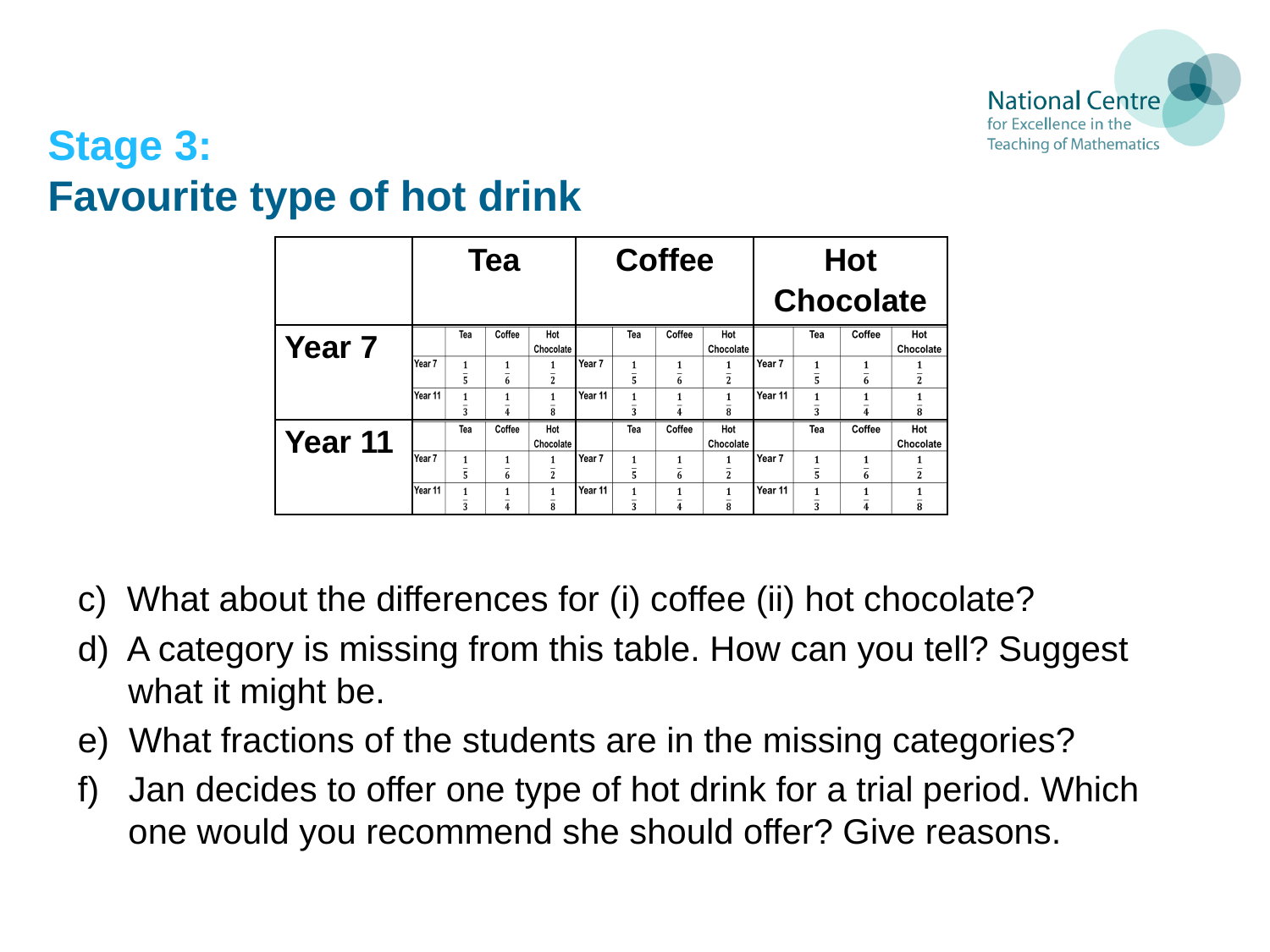

# Stage 3: Favourite type of hot drink

c)  What about the differences for (i) coffee (ii) hot chocolate?
d)  A category is missing from this table. How can you tell? Suggest what it might be.
e)  What fractions of the students are in the missing categories?
f)   Jan decides to offer one type of hot drink for a trial period. Which one would you recommend she should offer? Give reasons.

|  | Tea | Coffee | Hot Chocolate |
| --- | --- | --- | --- |
| Year 7 |  |  |  |
| Year 11 |  |  |  |